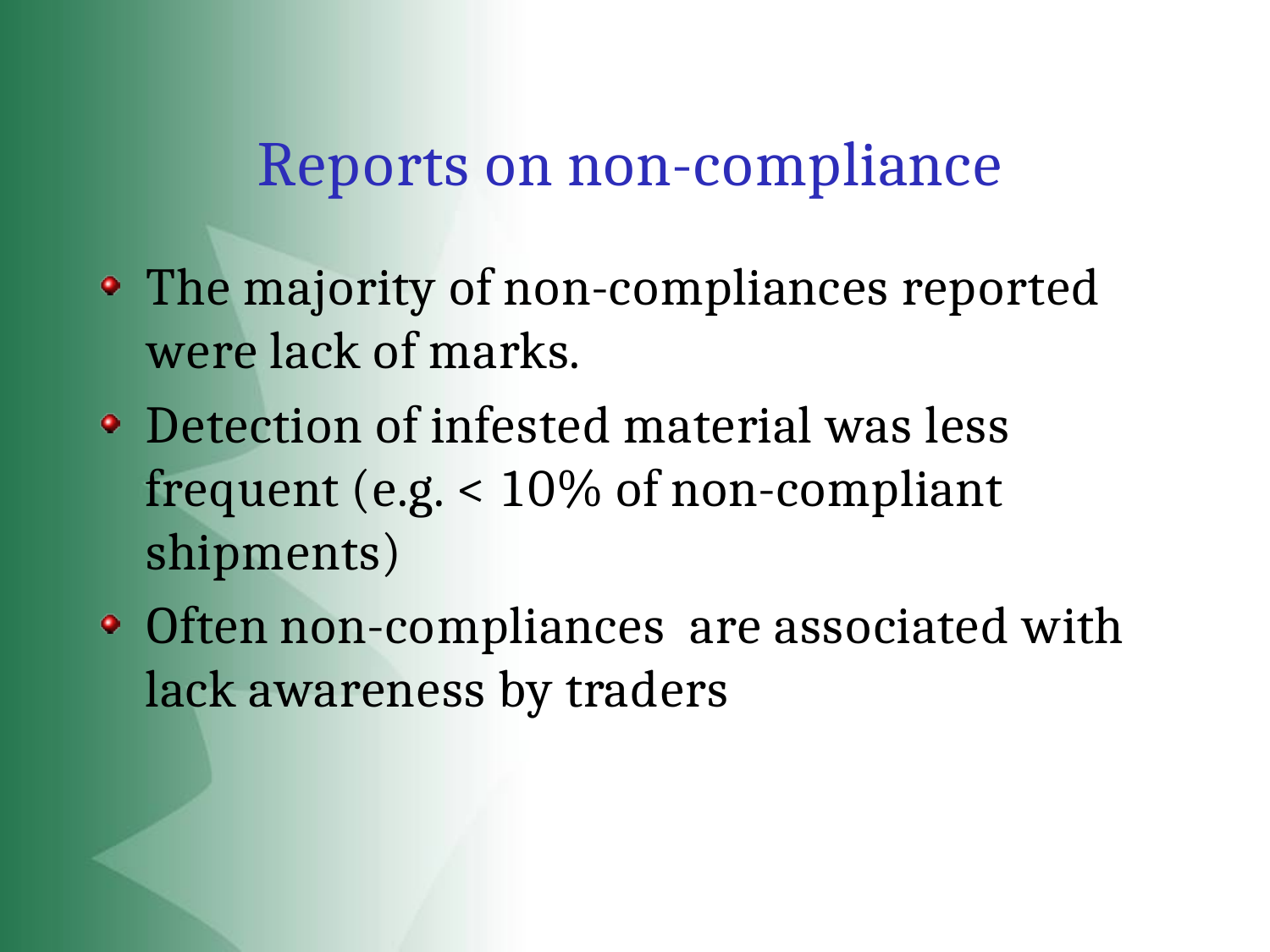

# Reports on non-compliance
The majority of non-compliances reported were lack of marks.
Detection of infested material was less frequent (e.g. < 10% of non-compliant shipments)
Often non-compliances  are associated with lack awareness by traders